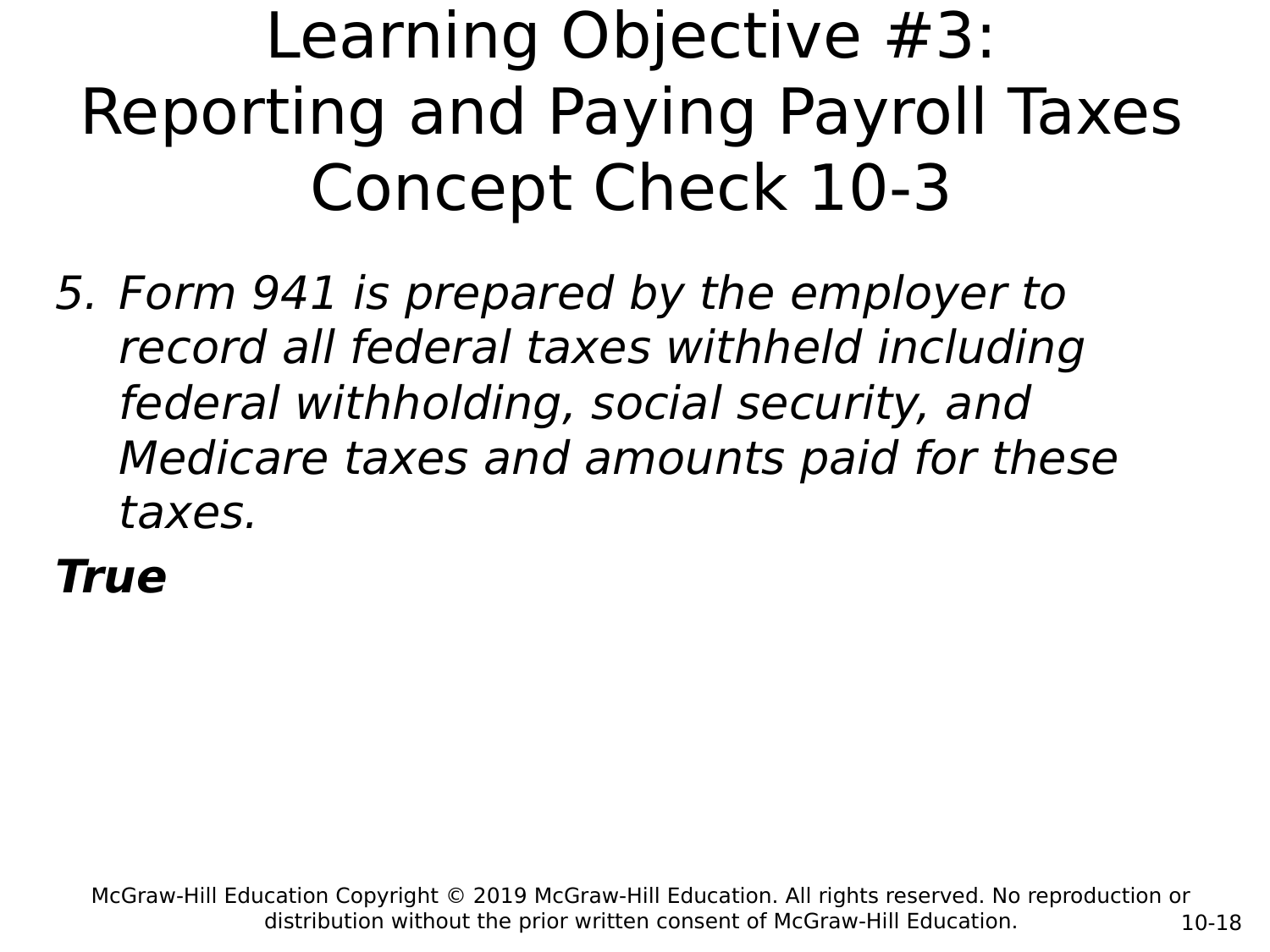

# Learning Objective #3: Reporting and Paying Payroll Taxes Concept Check 10-3
Form 941 is prepared by the employer to record all federal taxes withheld including federal withholding, social security, and Medicare taxes and amounts paid for these taxes.
True
McGraw-Hill Education Copyright © 2019 McGraw-Hill Education. All rights reserved. No reproduction or distribution without the prior written consent of McGraw-Hill Education.
10-18